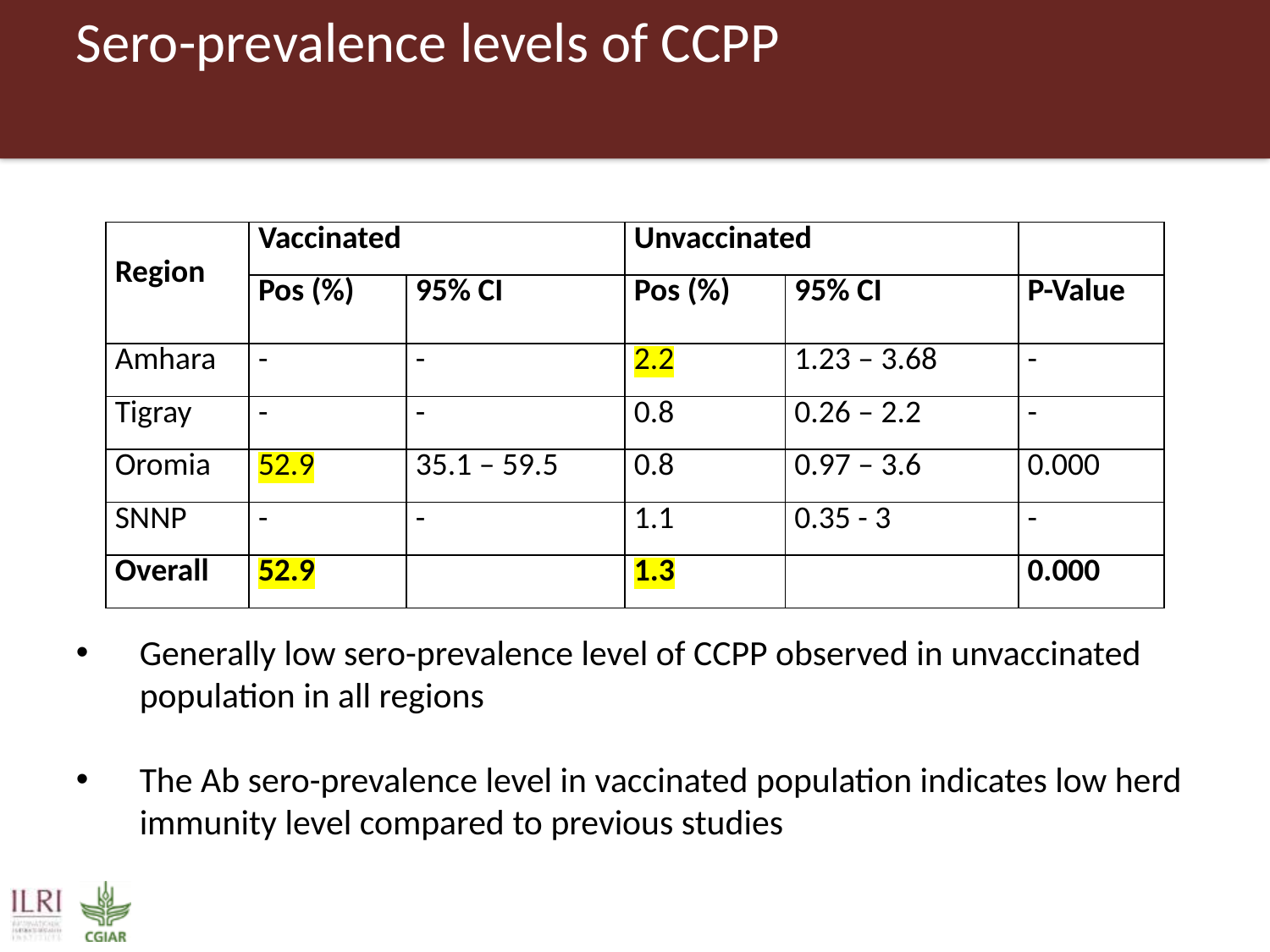

# Sero-prevalence levels of CCPP
| Region | Vaccinated |  | Unvaccinated |  |  |
| --- | --- | --- | --- | --- | --- |
|  | Pos (%) | 95% CI | Pos (%) | 95% CI | P-Value |
| Amhara | - | - | 2.2 | 1.23 – 3.68 | - |
| Tigray | - | - | 0.8 | 0.26 – 2.2 | - |
| Oromia | 52.9 | 35.1 – 59.5 | 0.8 | 0.97 – 3.6 | 0.000 |
| SNNP | - | - | 1.1 | 0.35 - 3 | - |
| Overall | 52.9 |  | 1.3 |  | 0.000 |
Generally low sero-prevalence level of CCPP observed in unvaccinated population in all regions

The Ab sero-prevalence level in vaccinated population indicates low herd immunity level compared to previous studies